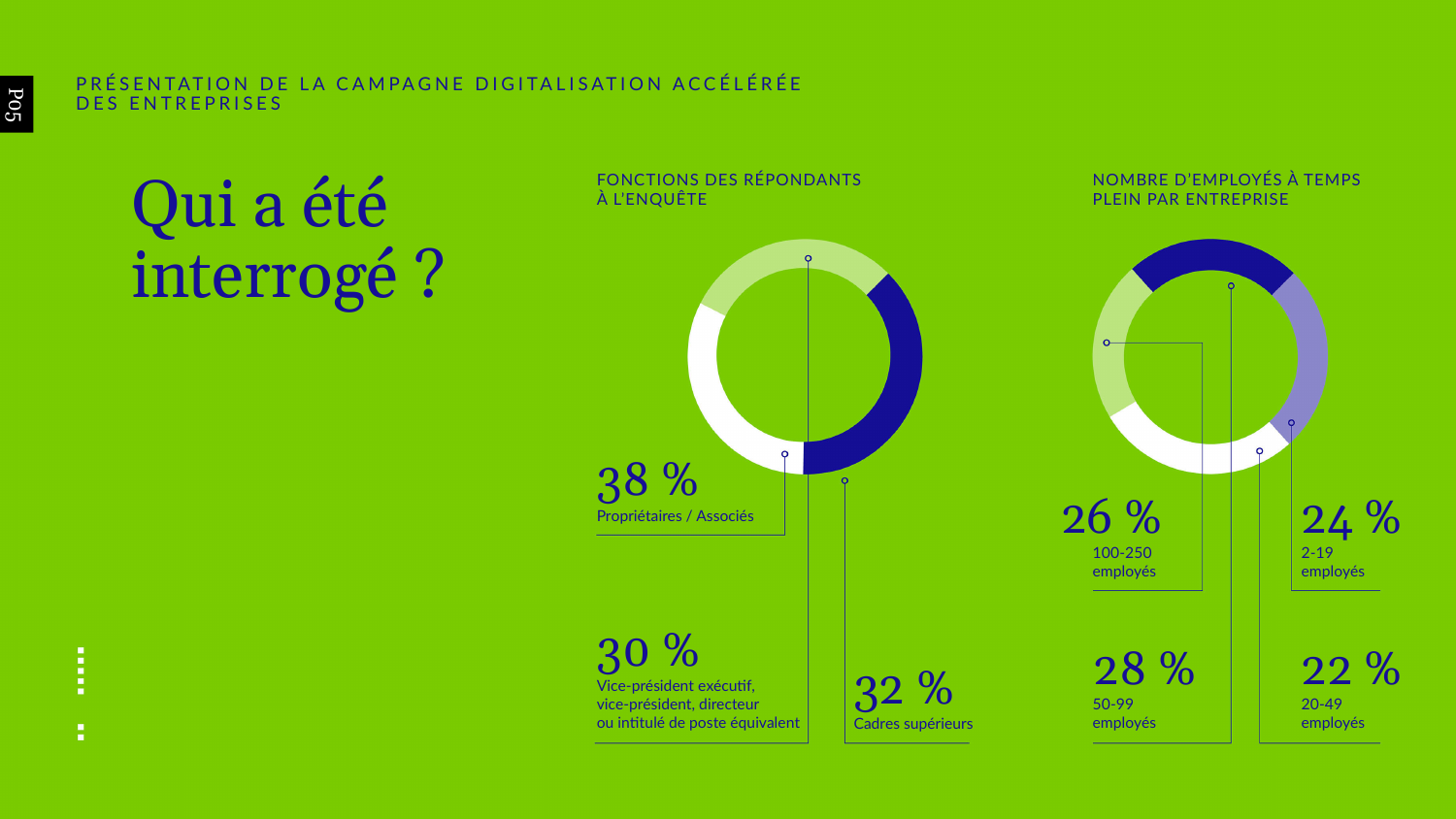

PRÉSENTATION DE LA CAMPAGNE Digitalisation accélérée des entreprises
P05
Fonctions des répondants à l’enquête
NOMBRE d’employés à TEMPS PLEIN par entreprise
Qui a été interrogé ?
38 %
26 %
24 %
Propriétaires / Associés
100-250
employés
2-19
employés
30 %
28 %
22 %
32 %
Vice-président exécutif,
vice-président, directeur
ou intitulé de poste équivalent
50-99
employés
20-49
employés
Cadres supérieurs